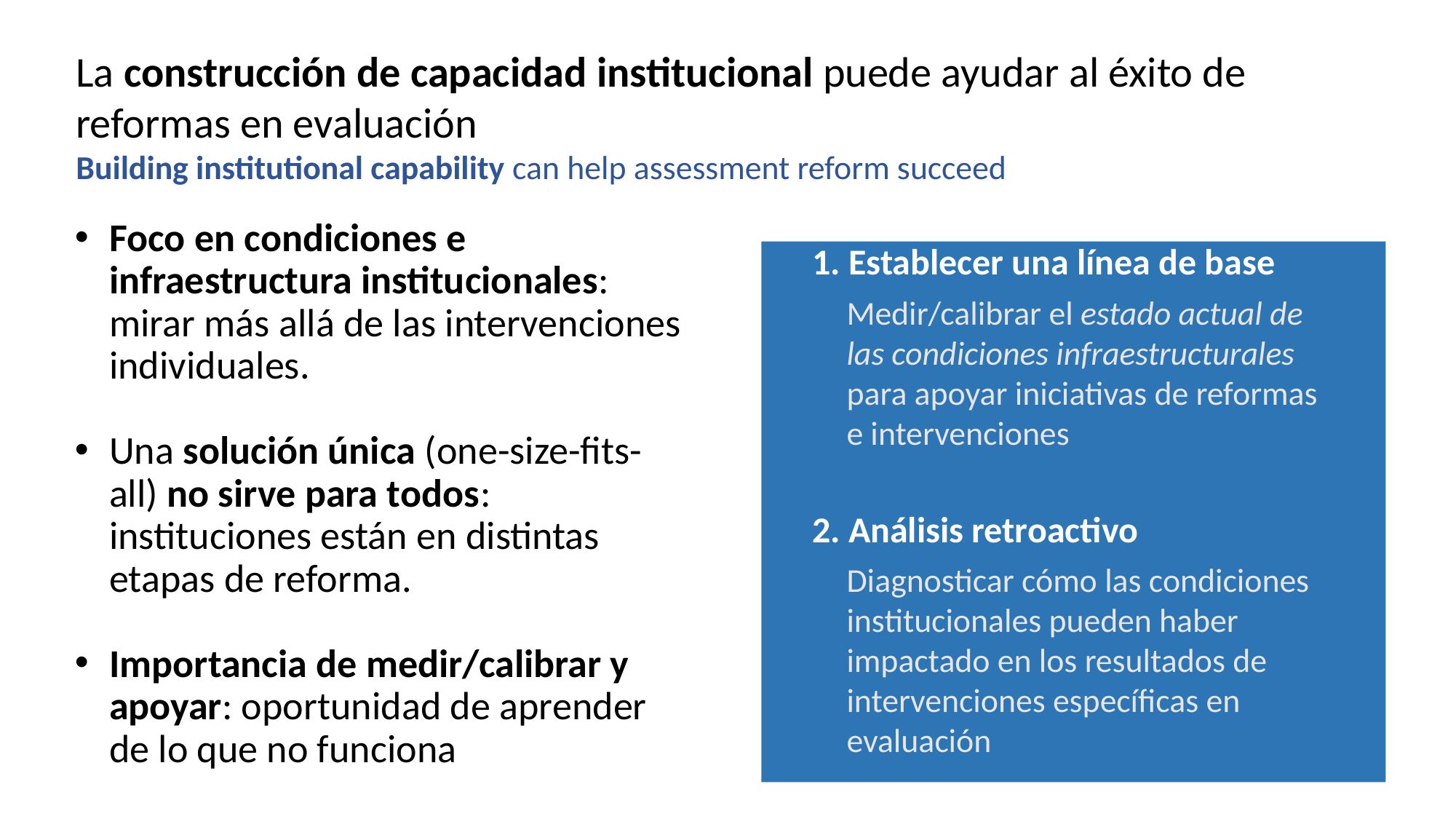

La construcción de capacidad institucional puede ayudar al éxito de reformas en evaluación
Building institutional capability can help assessment reform succeed

Foco en condiciones e infraestructura institucionales: mirar más allá de las intervenciones individuales.
Una solución única (one-size-fits-all) no sirve para todos: instituciones están en distintas etapas de reforma.
Importancia de medir/calibrar y apoyar: oportunidad de aprender de lo que no funciona
1. Establecer una línea de base
Medir/calibrar el estado actual de las condiciones infraestructurales para apoyar iniciativas de reformas e intervenciones
2. Análisis retroactivo
Diagnosticar cómo las condiciones institucionales pueden haber impactado en los resultados de intervenciones específicas en evaluación